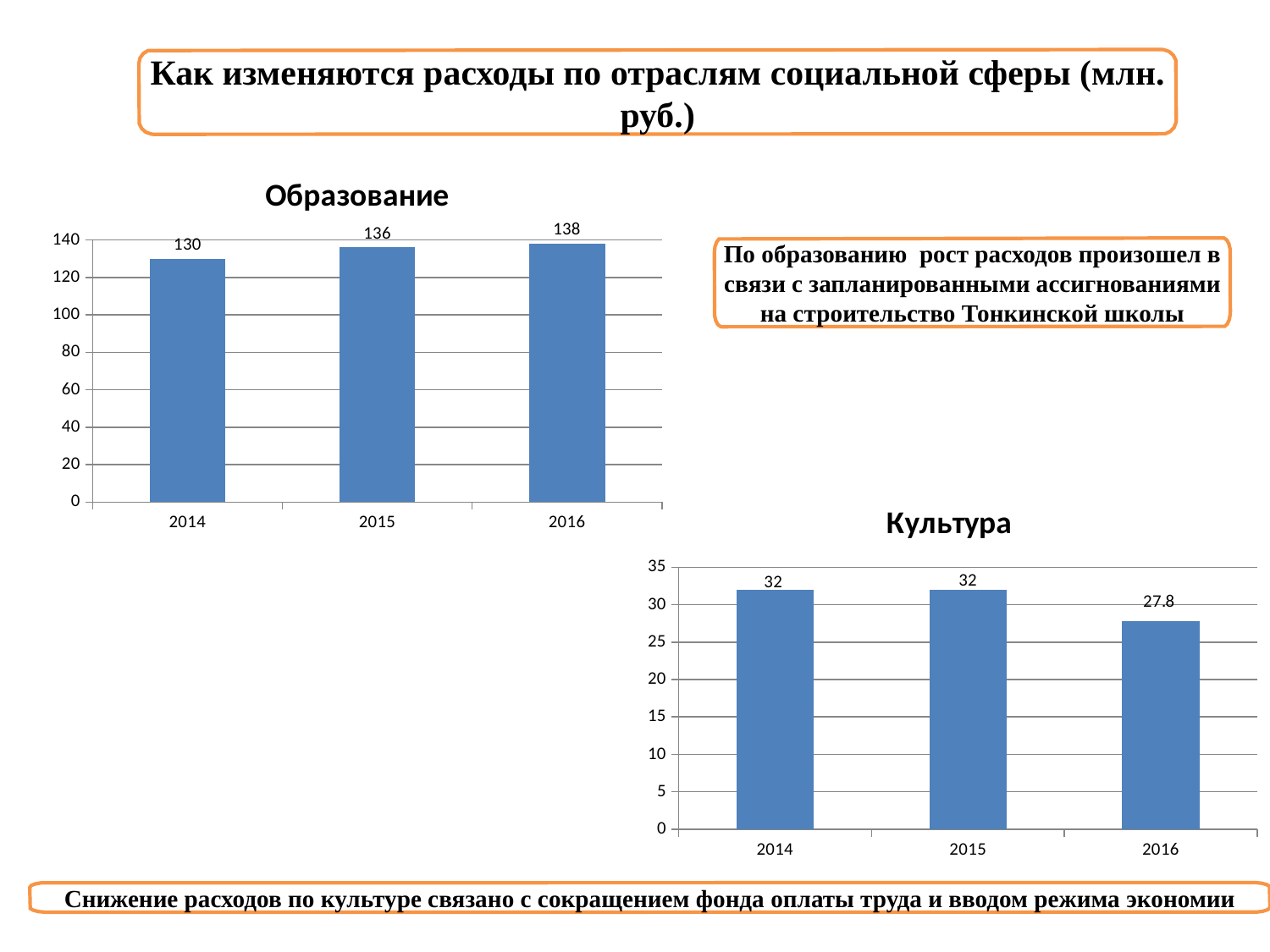

Как изменяются расходы по отраслям социальной сферы (млн. руб.)

### Chart:

| Category | Образование |
|---|---|
| 2014 | 130.0 |
| 2015 | 136.0 |
| 2016 | 138.0 |
По образованию  рост расходов произошел в связи с запланированными ассигнованиями на строительство Тонкинской школы

### Chart:

| Category | Культура  |
|---|---|
| 2014 | 32.0 |
| 2015 | 32.0 |
| 2016 | 27.8 |
Снижение расходов по культуре связано с сокращением фонда оплаты труда и вводом режима экономии